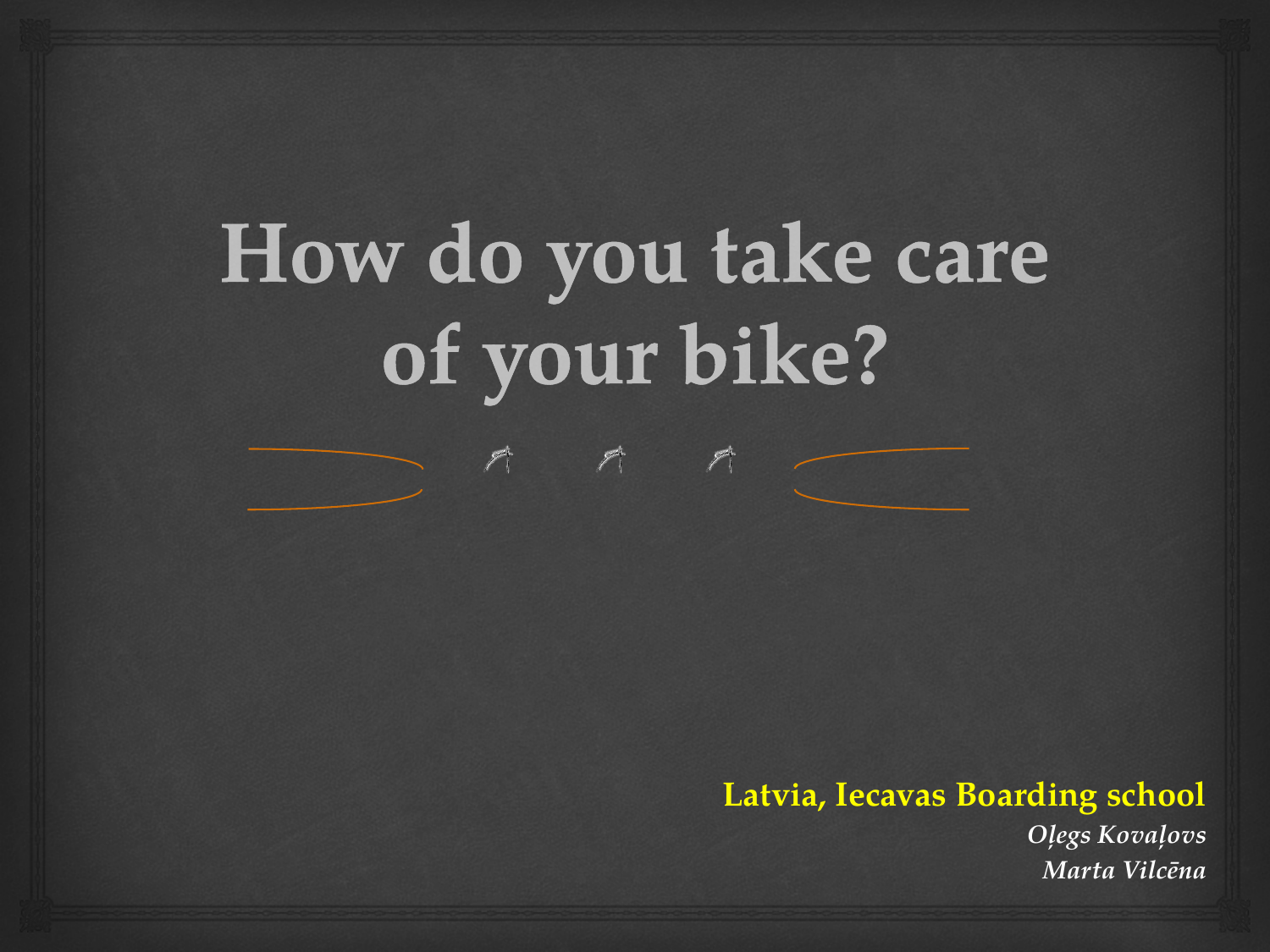

# How do you take care of your bike?
Latvia, Iecavas Boarding school
Oļegs Kovaļovs
Marta Vilcēna